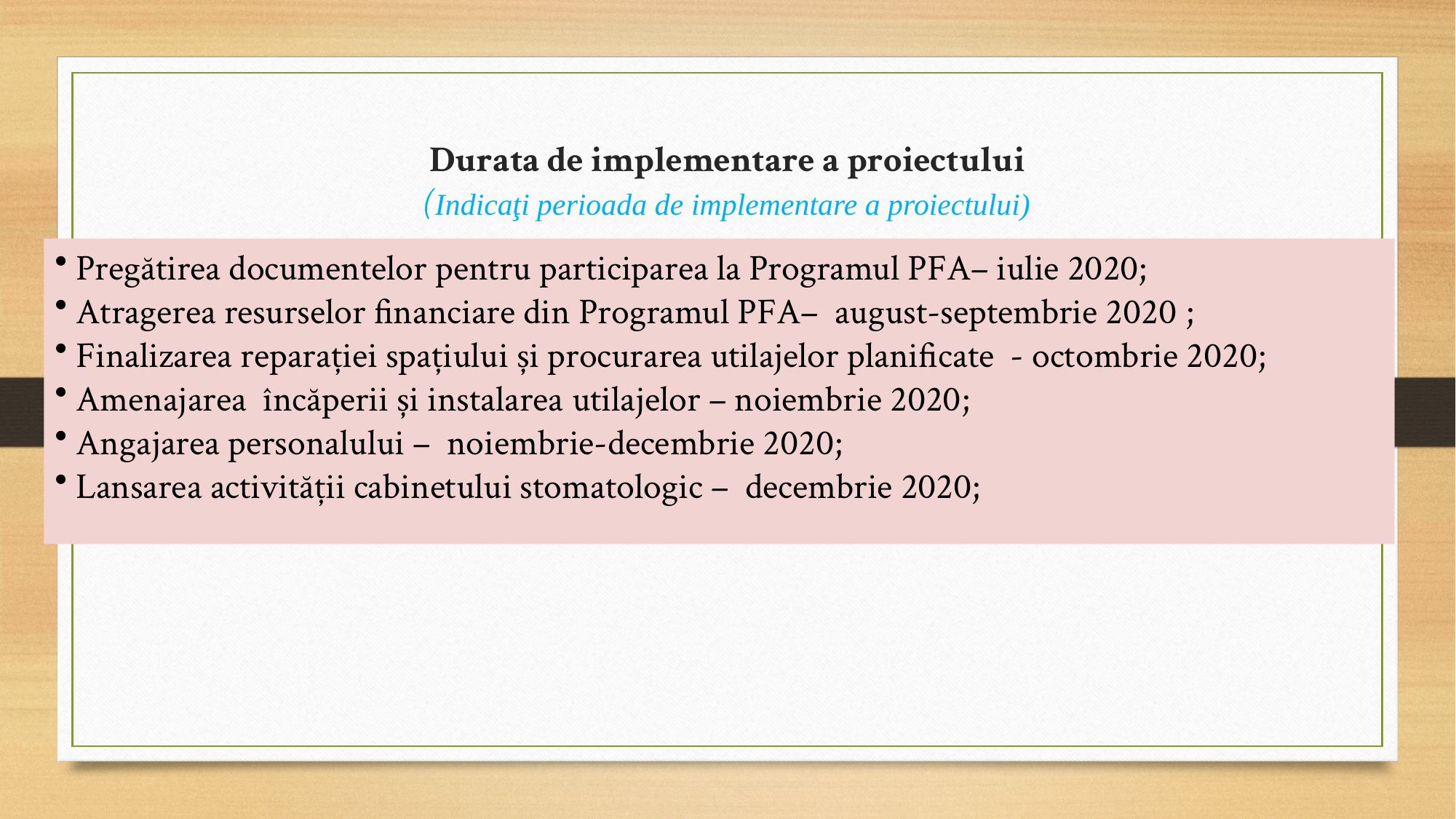

# Durata de implementare a proiectului (Indicaţi perioada de implementare a proiectului)
 Pregătirea documentelor pentru participarea la Programul PFA– iulie 2020;
 Atragerea resurselor financiare din Programul PFA–  august-septembrie 2020 ;
 Finalizarea reparației spațiului și procurarea utilajelor planificate  - octombrie 2020;
 Amenajarea  încăperii și instalarea utilajelor – noiembrie 2020;
 Angajarea personalului –  noiembrie-decembrie 2020;
 Lansarea activității cabinetului stomatologic –  decembrie 2020;